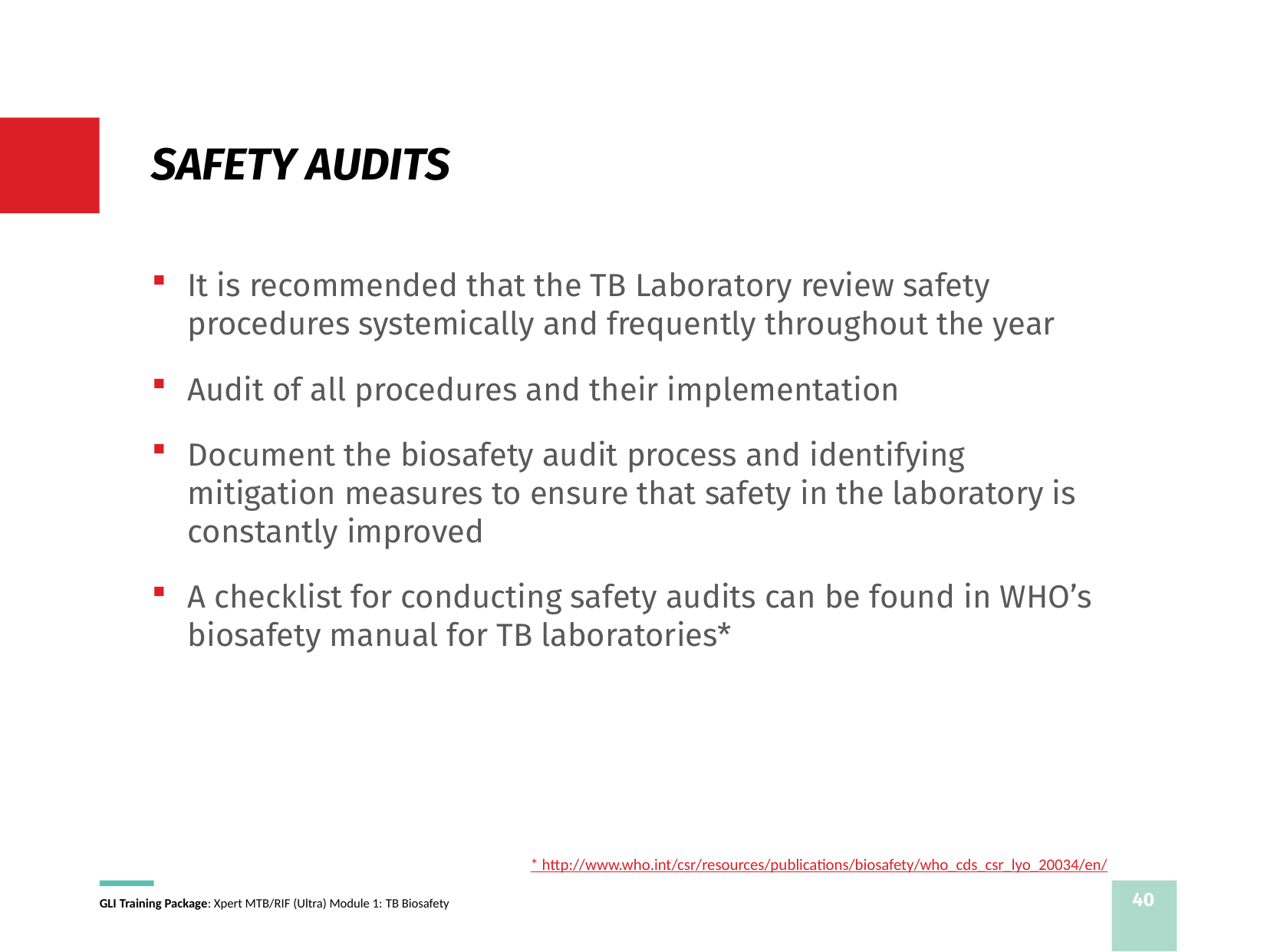

# SAFETY AUDITS
It is recommended that the TB Laboratory review safety procedures systemically and frequently throughout the year
Audit of all procedures and their implementation
Document the biosafety audit process and identifying mitigation measures to ensure that safety in the laboratory is constantly improved
A checklist for conducting safety audits can be found in WHO’s biosafety manual for TB laboratories*

* http://www.who.int/csr/resources/publications/biosafety/who_cds_csr_lyo_20034/en/